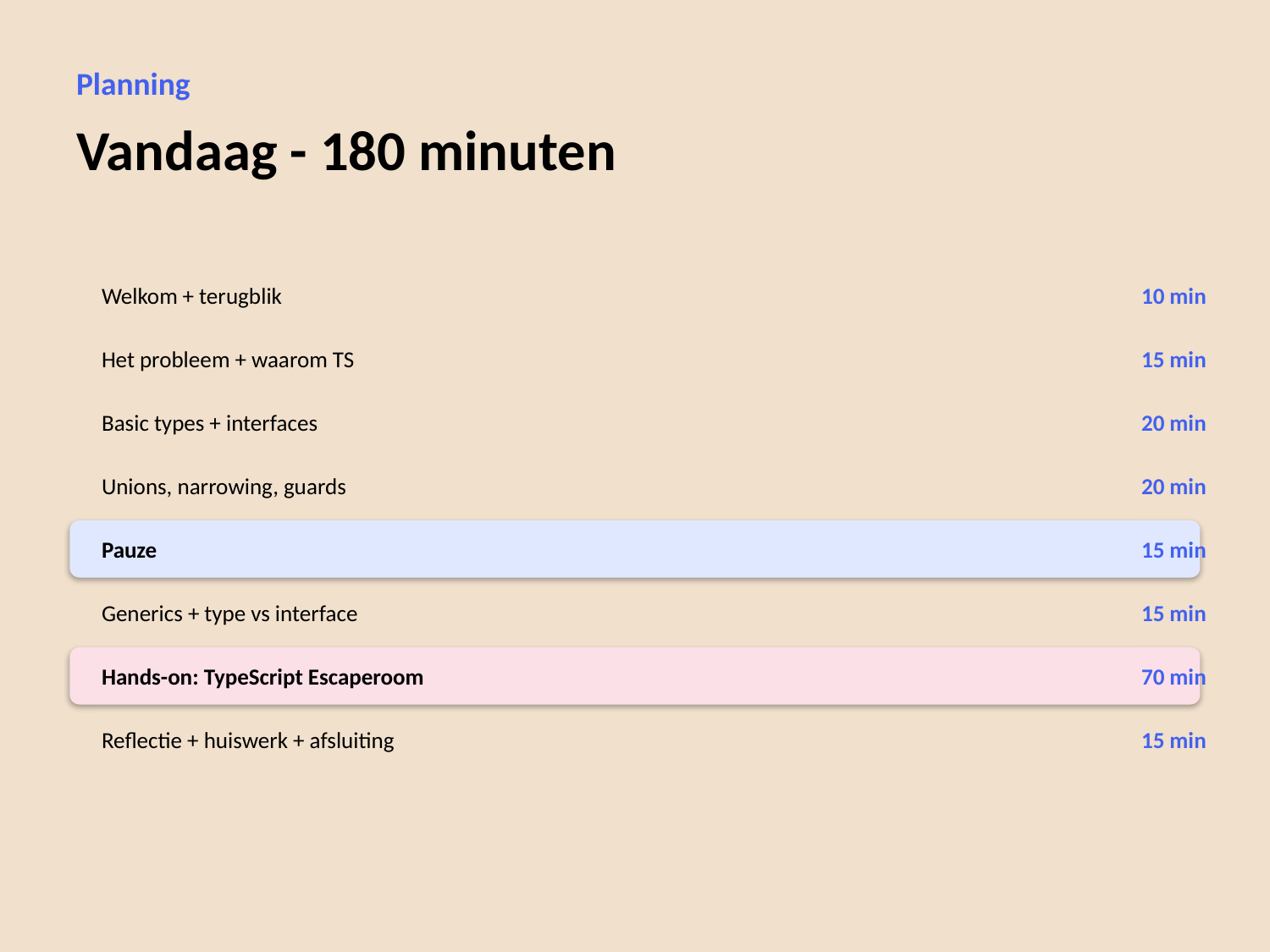

Planning
Vandaag - 180 minuten
Welkom + terugblik
10 min
Het probleem + waarom TS
15 min
Basic types + interfaces
20 min
Unions, narrowing, guards
20 min

Pauze
15 min
Generics + type vs interface
15 min

Hands-on: TypeScript Escaperoom
70 min
Reflectie + huiswerk + afsluiting
15 min